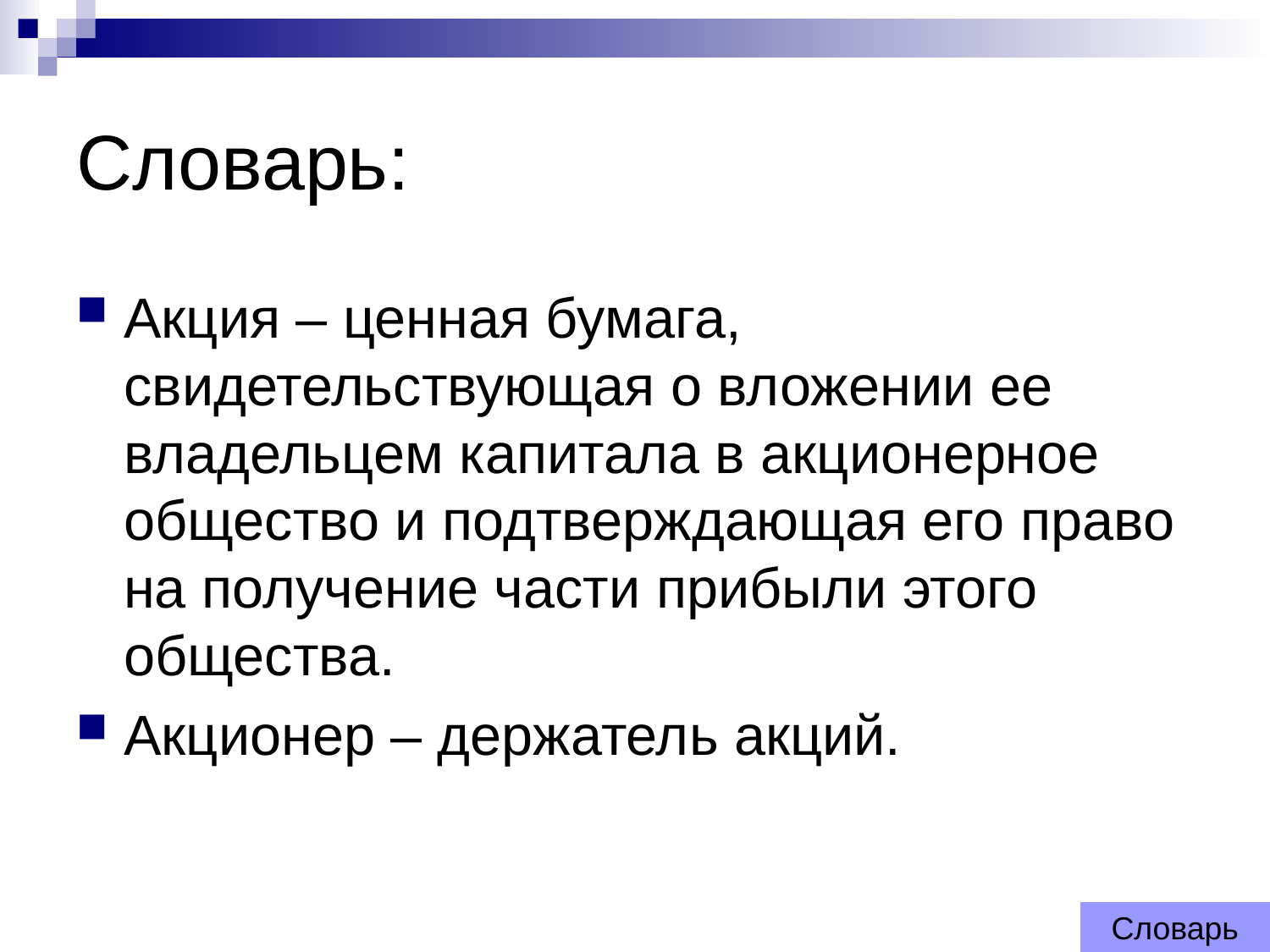

# Словарь:
Акция – ценная бумага, свидетельствующая о вложении ее владельцем капитала в акционерное общество и подтверждающая его право на получение части прибыли этого общества.
Акционер – держатель акций.
Словарь